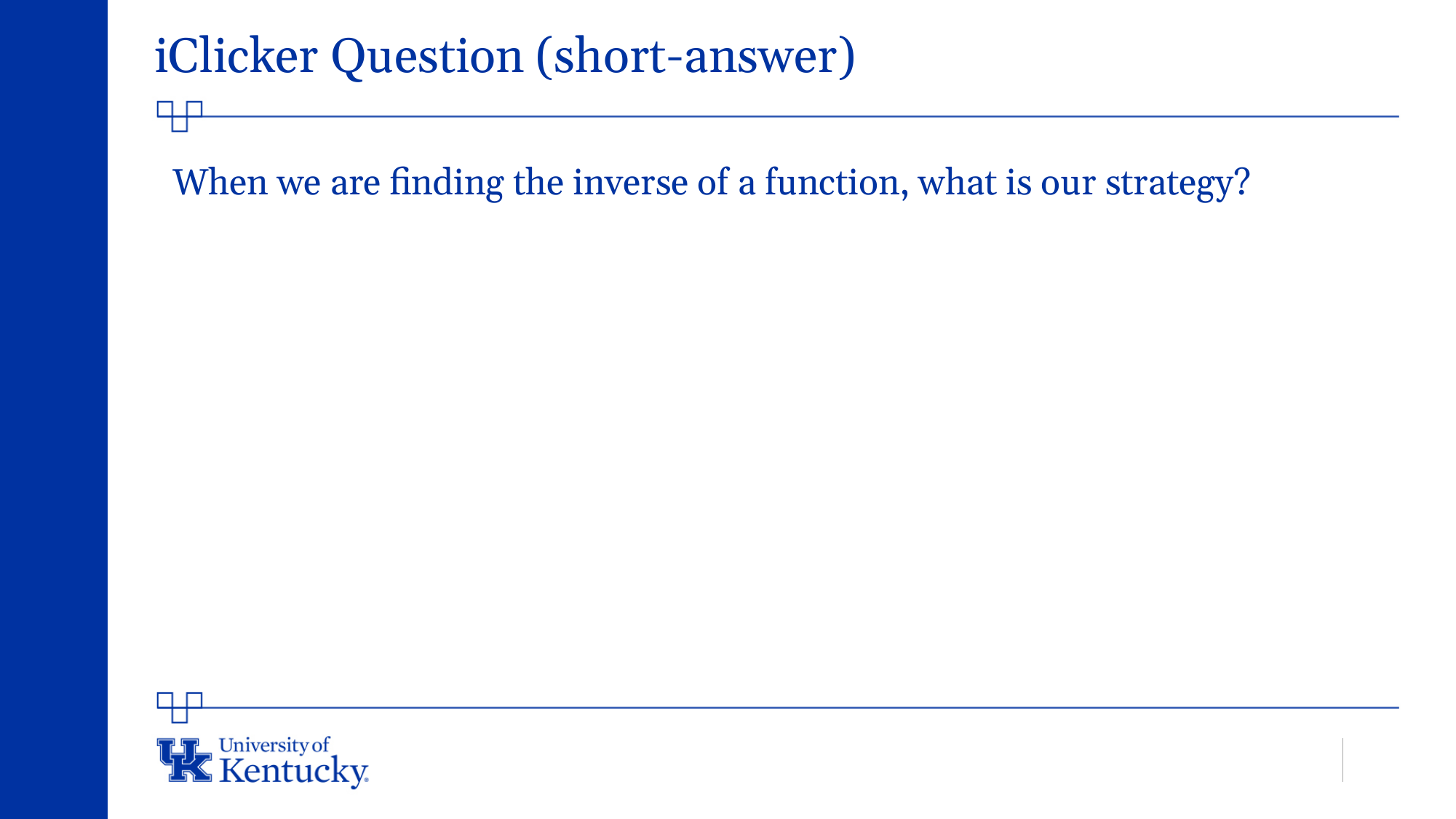

# iClicker Question (short-answer)
When we are finding the inverse of a function, what is our strategy?